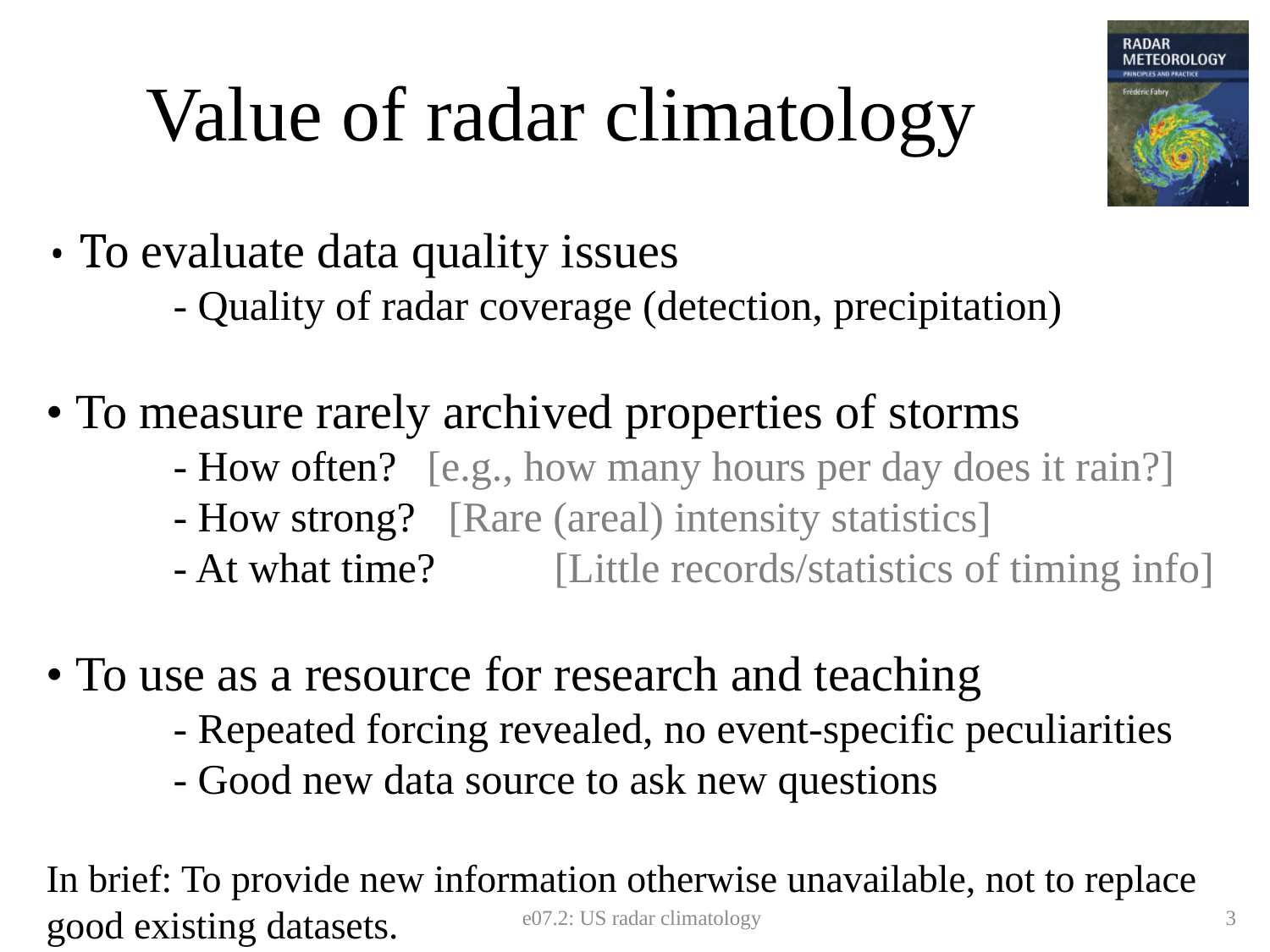

# Value of radar climatology
• To evaluate data quality issues
	- Quality of radar coverage (detection, precipitation)

• To measure rarely archived properties of storms
	- How often?	[e.g., how many hours per day does it rain?]
	- How strong?	  [Rare (areal) intensity statistics]
	- At what time?	[Little records/statistics of timing info]

• To use as a resource for research and teaching
	- Repeated forcing revealed, no event-specific peculiarities
	- Good new data source to ask new questions

In brief: To provide new information otherwise unavailable, not to replace good existing datasets.
e07.2: US radar climatology
3